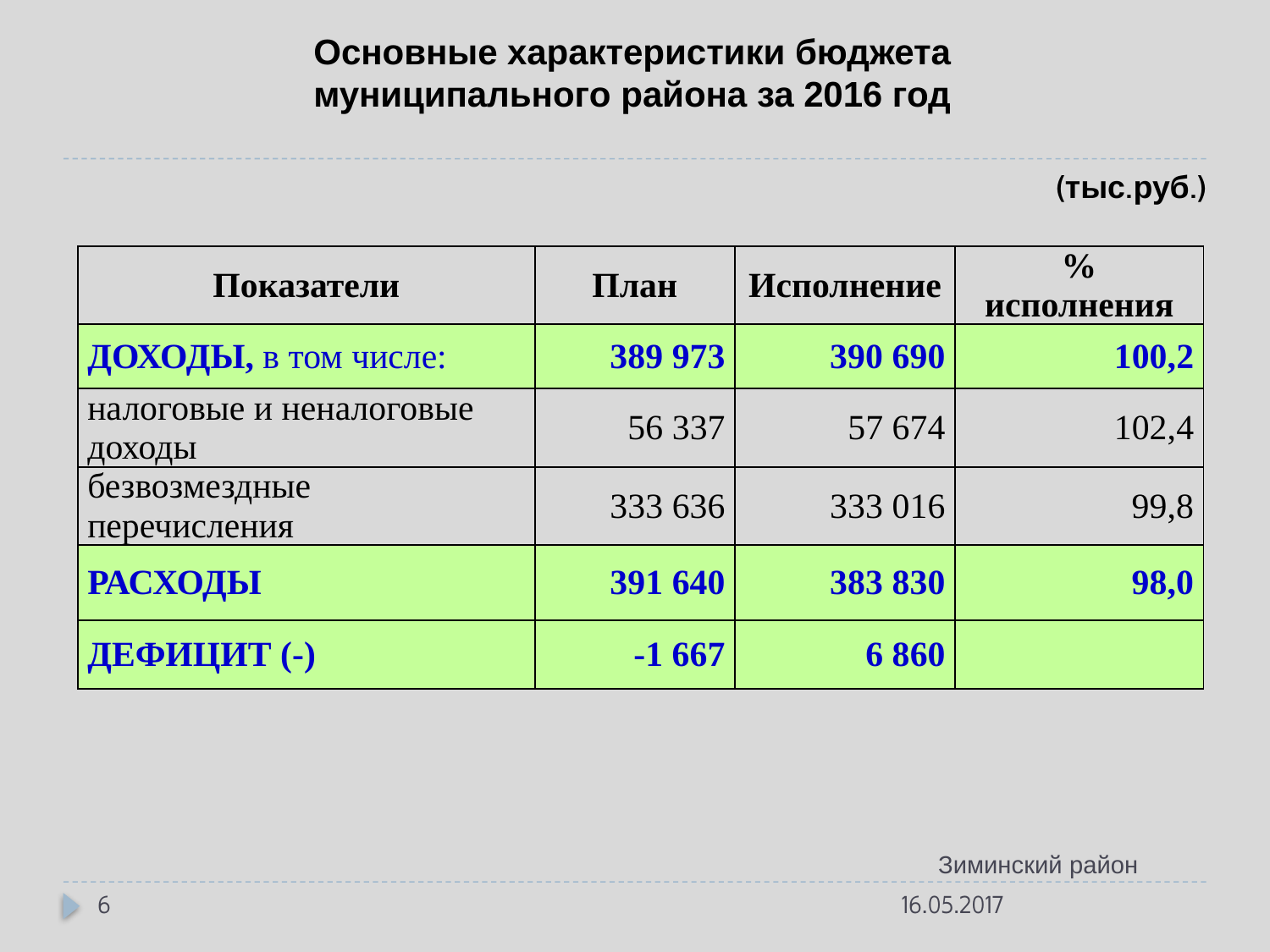

# Основные характеристики бюджета муниципального района за 2016 год
(тыс.руб.)
| Показатели | План | Исполнение | % исполнения |
| --- | --- | --- | --- |
| ДОХОДЫ, в том числе: | 389 973 | 390 690 | 100,2 |
| налоговые и неналоговые доходы | 56 337 | 57 674 | 102,4 |
| безвозмездные перечисления | 333 636 | 333 016 | 99,8 |
| РАСХОДЫ | 391 640 | 383 830 | 98,0 |
| ДЕФИЦИТ (-) | -1 667 | 6 860 |  |
Зиминский район
6
16.05.2017